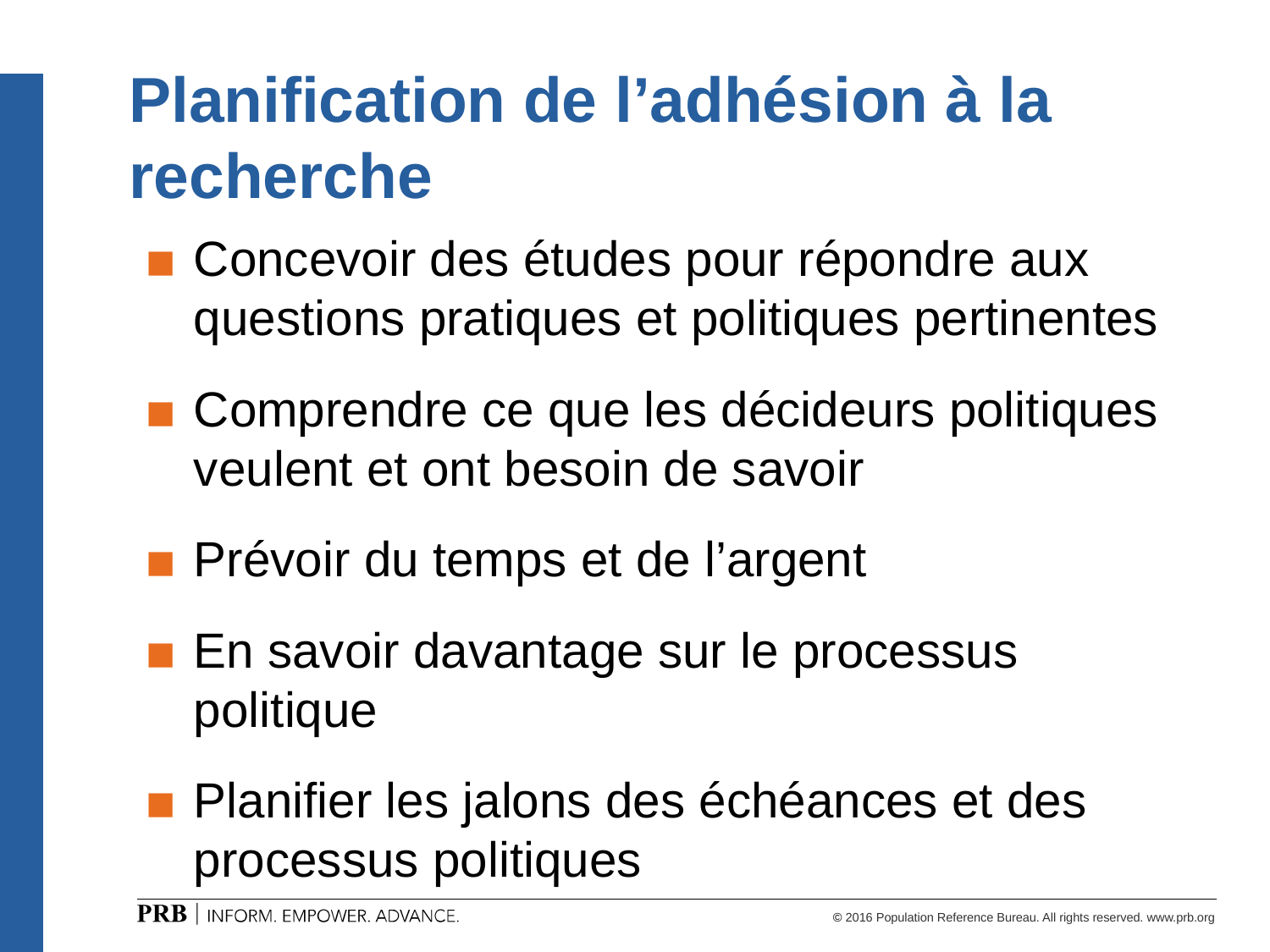

# Planification de l’adhésion à la recherche
Concevoir des études pour répondre aux questions pratiques et politiques pertinentes
Comprendre ce que les décideurs politiques veulent et ont besoin de savoir
Prévoir du temps et de l’argent
En savoir davantage sur le processus politique
Planifier les jalons des échéances et des processus politiques